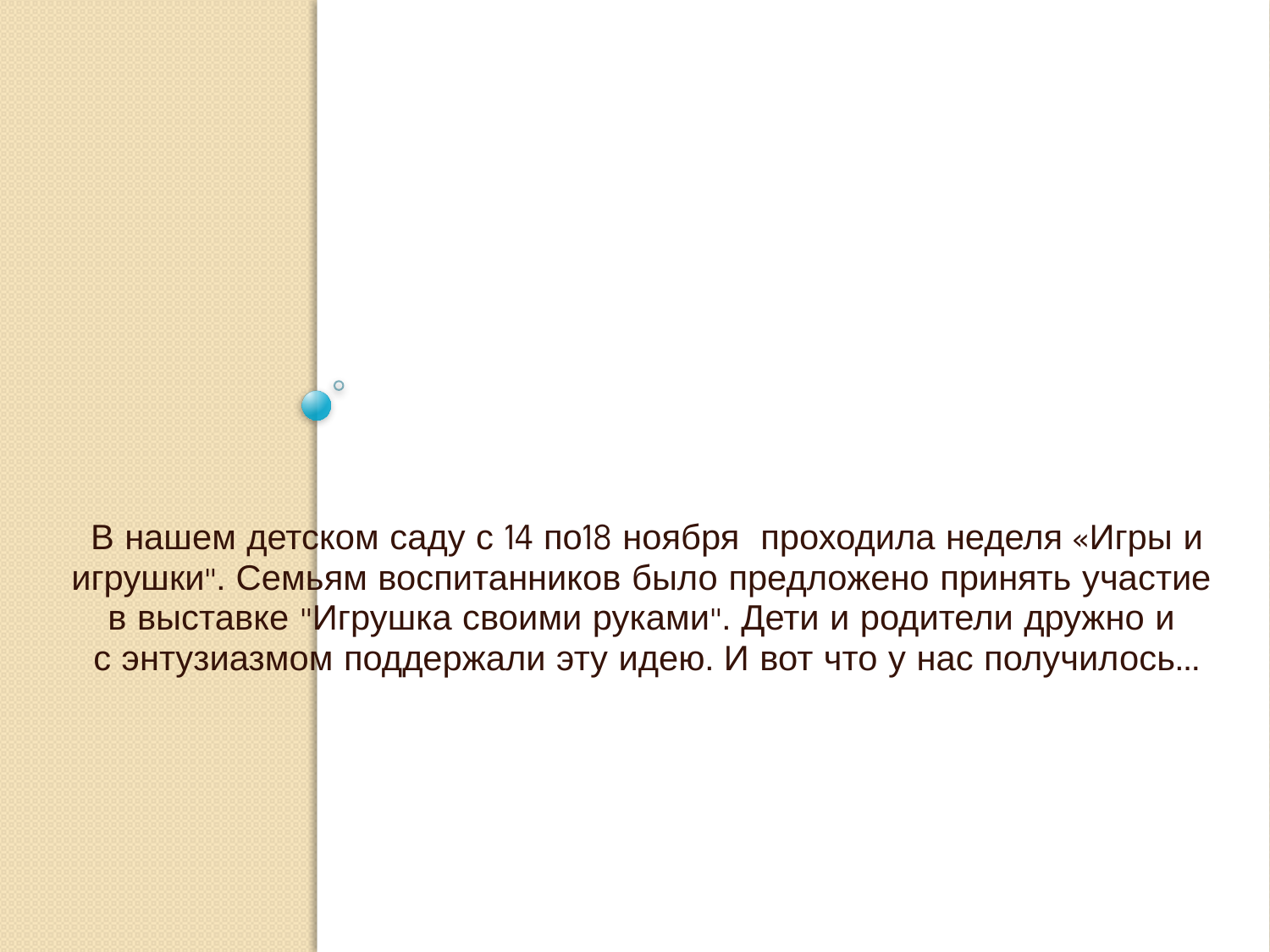

В нашем детском саду с 14 по18 ноября  проходила неделя «Игры и игрушки". Семьям воспитанников было предложено принять участие в выставке "Игрушка своими руками". Дети и родители дружно и
 с энтузиазмом поддержали эту идею. И вот что у нас получилось…
# Неделя игры и игрушки